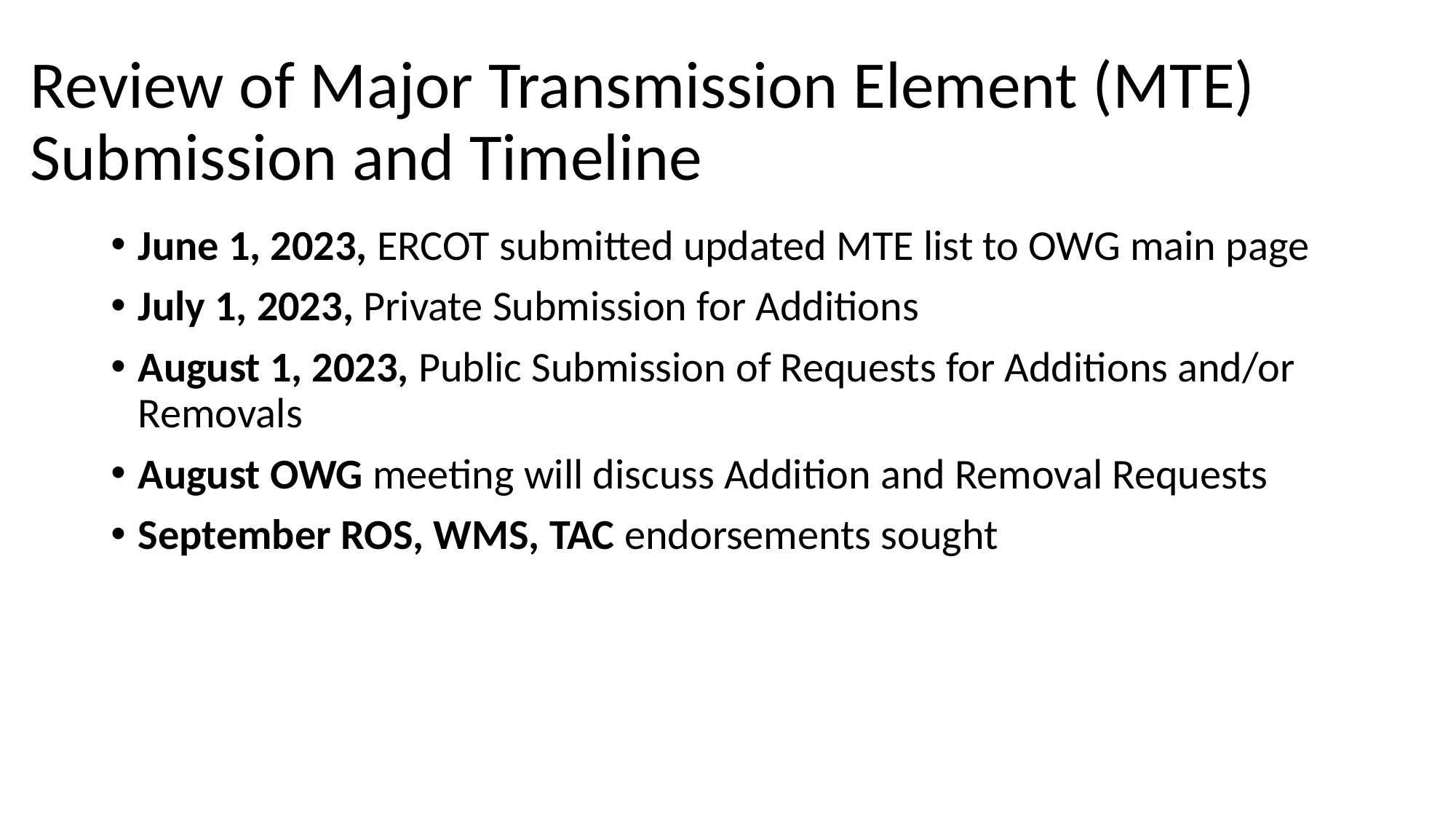

# Review of Major Transmission Element (MTE) Submission and Timeline
June 1, 2023, ERCOT submitted updated MTE list to OWG main page
July 1, 2023, Private Submission for Additions
August 1, 2023, Public Submission of Requests for Additions and/or Removals
August OWG meeting will discuss Addition and Removal Requests
September ROS, WMS, TAC endorsements sought